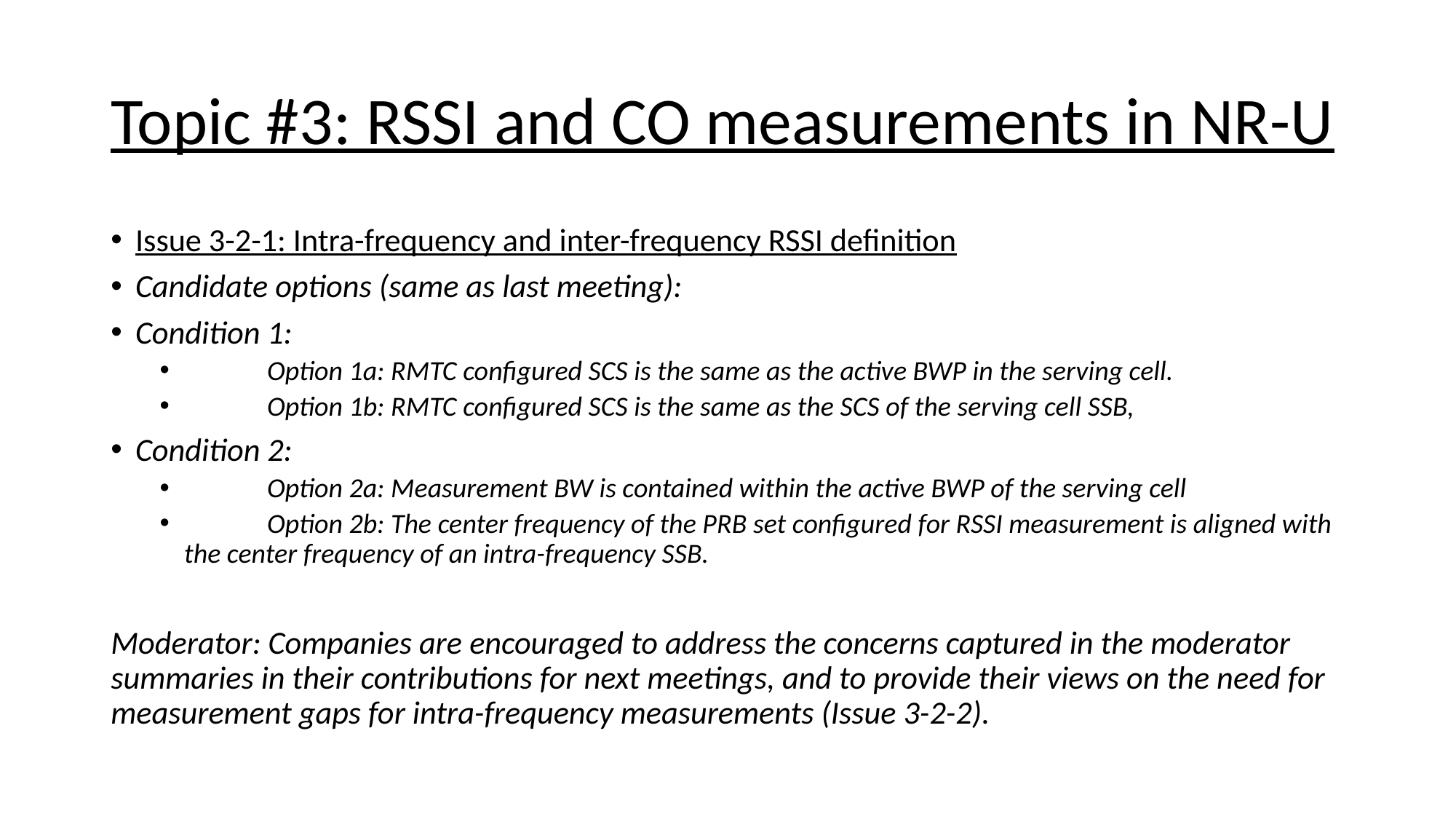

# Topic #3: RSSI and CO measurements in NR-U
Issue 3-2-1: Intra-frequency and inter-frequency RSSI definition
Candidate options (same as last meeting):
Condition 1:
	Option 1a: RMTC configured SCS is the same as the active BWP in the serving cell.
	Option 1b: RMTC configured SCS is the same as the SCS of the serving cell SSB,
Condition 2:
	Option 2a: Measurement BW is contained within the active BWP of the serving cell
	Option 2b: The center frequency of the PRB set configured for RSSI measurement is aligned with the center frequency of an intra-frequency SSB.

Moderator: Companies are encouraged to address the concerns captured in the moderator summaries in their contributions for next meetings, and to provide their views on the need for measurement gaps for intra-frequency measurements (Issue 3-2-2).